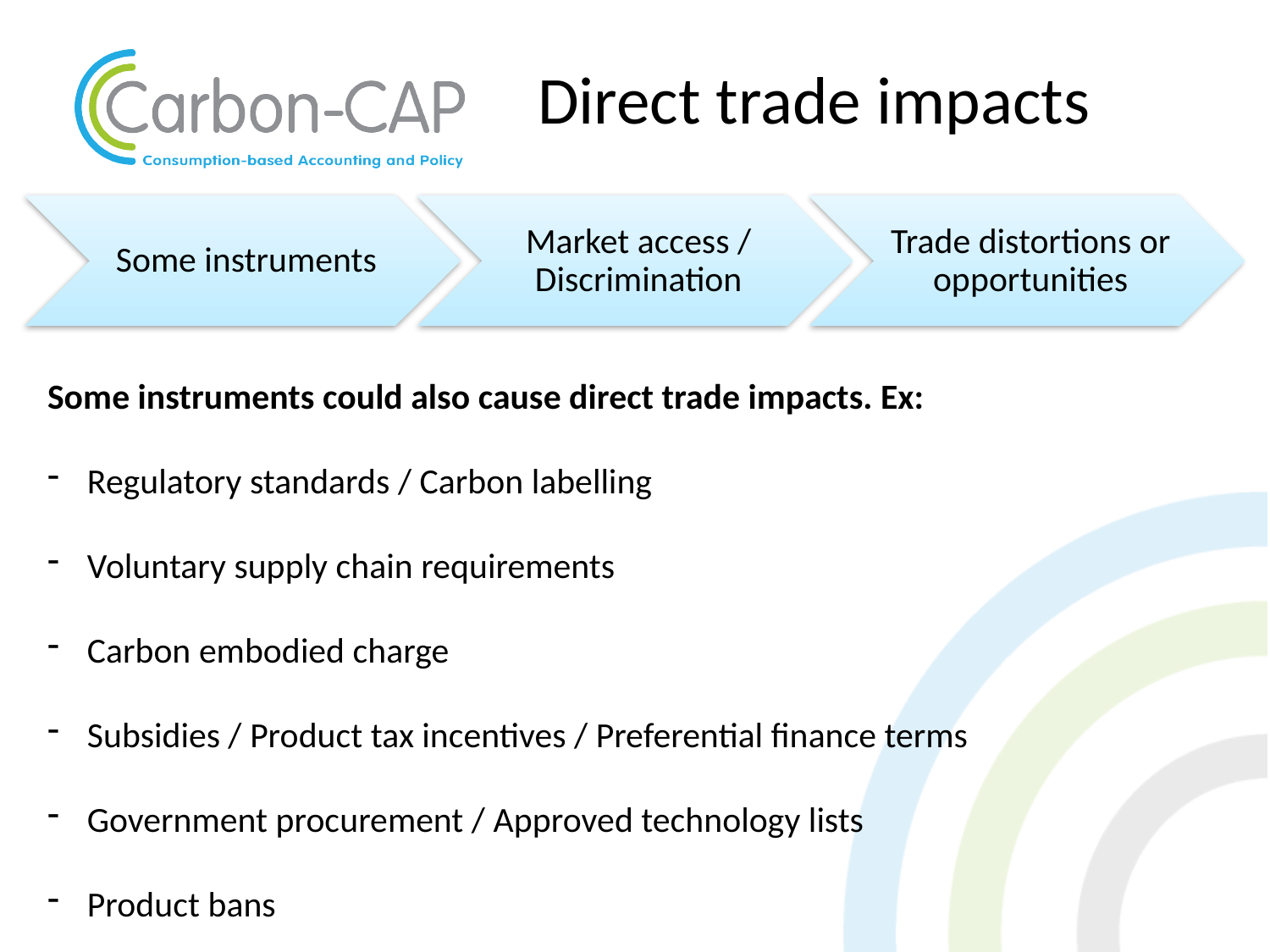

# Direct trade impacts
Some instruments
Market access / Discrimination
Trade distortions or opportunities
Some instruments could also cause direct trade impacts. Ex:

Regulatory standards / Carbon labelling

Voluntary supply chain requirements

Carbon embodied charge

Subsidies / Product tax incentives / Preferential finance terms

Government procurement / Approved technology lists

Product bans